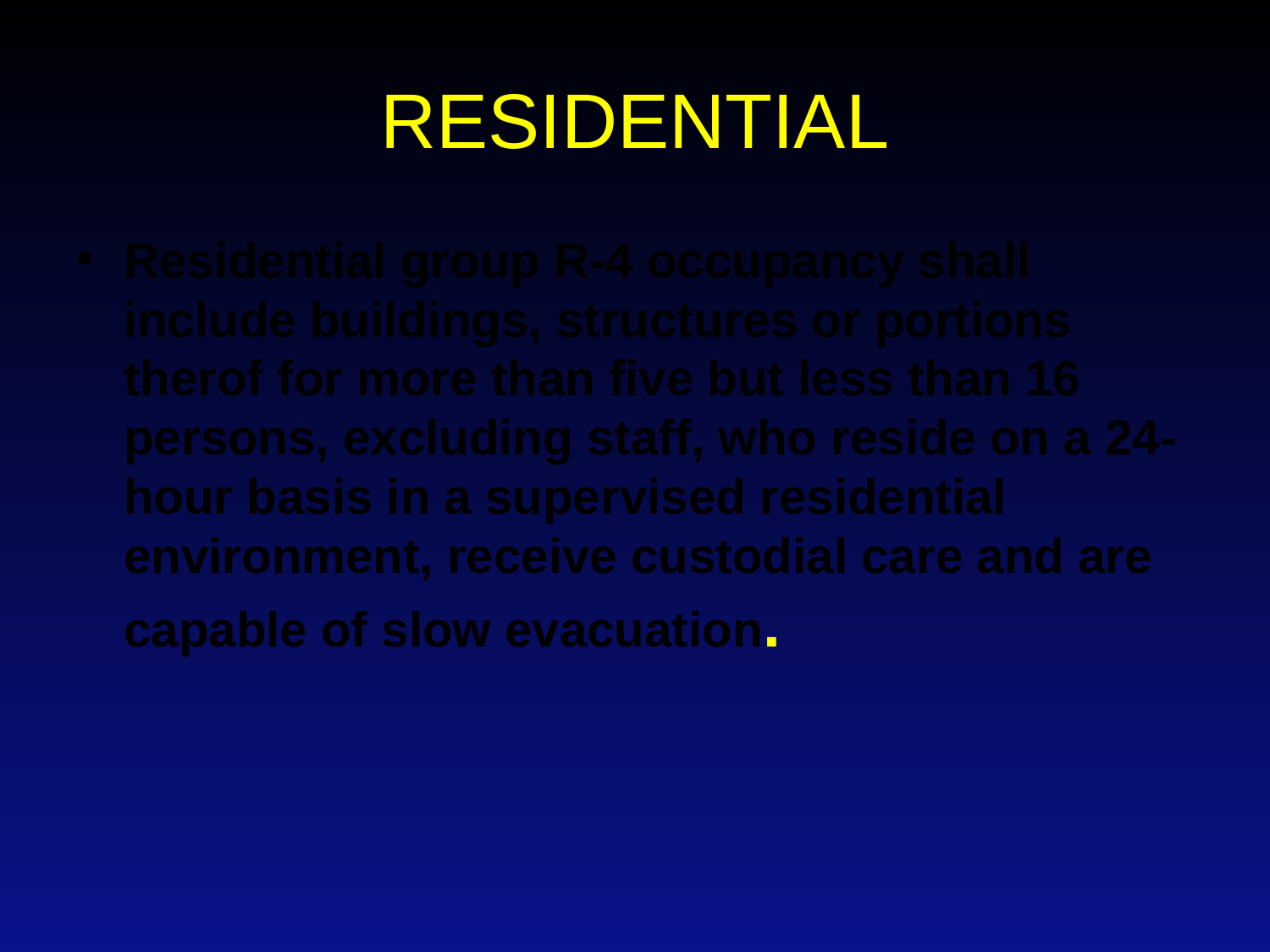

# RESIDENTIAL
Residential group R-4 occupancy shall include buildings, structures or portions therof for more than five but less than 16 persons, excluding staff, who reside on a 24-hour basis in a supervised residential environment, receive custodial care and are capable of slow evacuation.